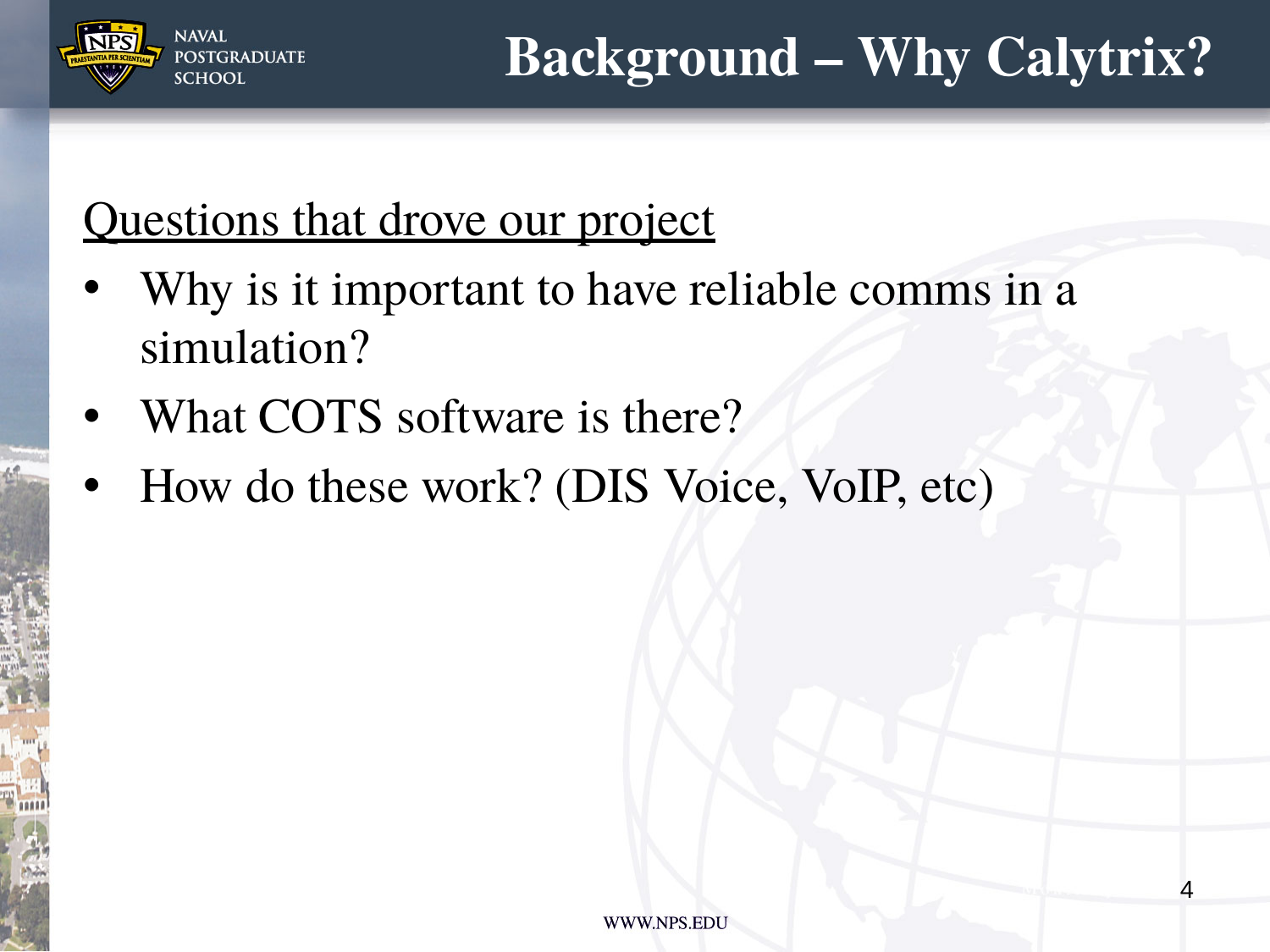

# Background – Why Calytrix?
Questions that drove our project
Why is it important to have reliable comms in a simulation?
What COTS software is there?
How do these work? (DIS Voice, VoIP, etc)

4